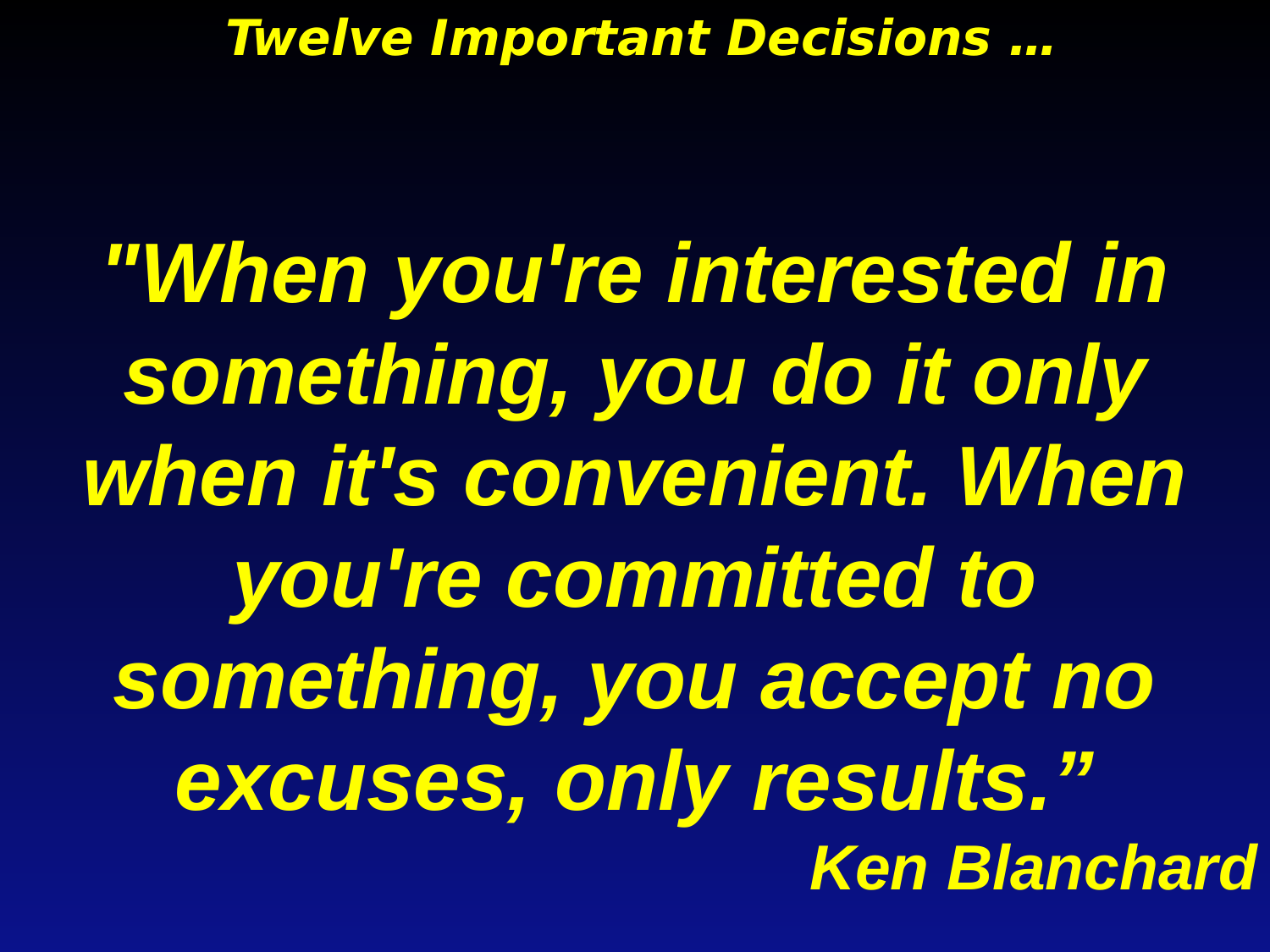

Twelve Important Decisions …
"When you're interested in something, you do it only when it's convenient. When you're committed to something, you accept no excuses, only results.”
Ken Blanchard